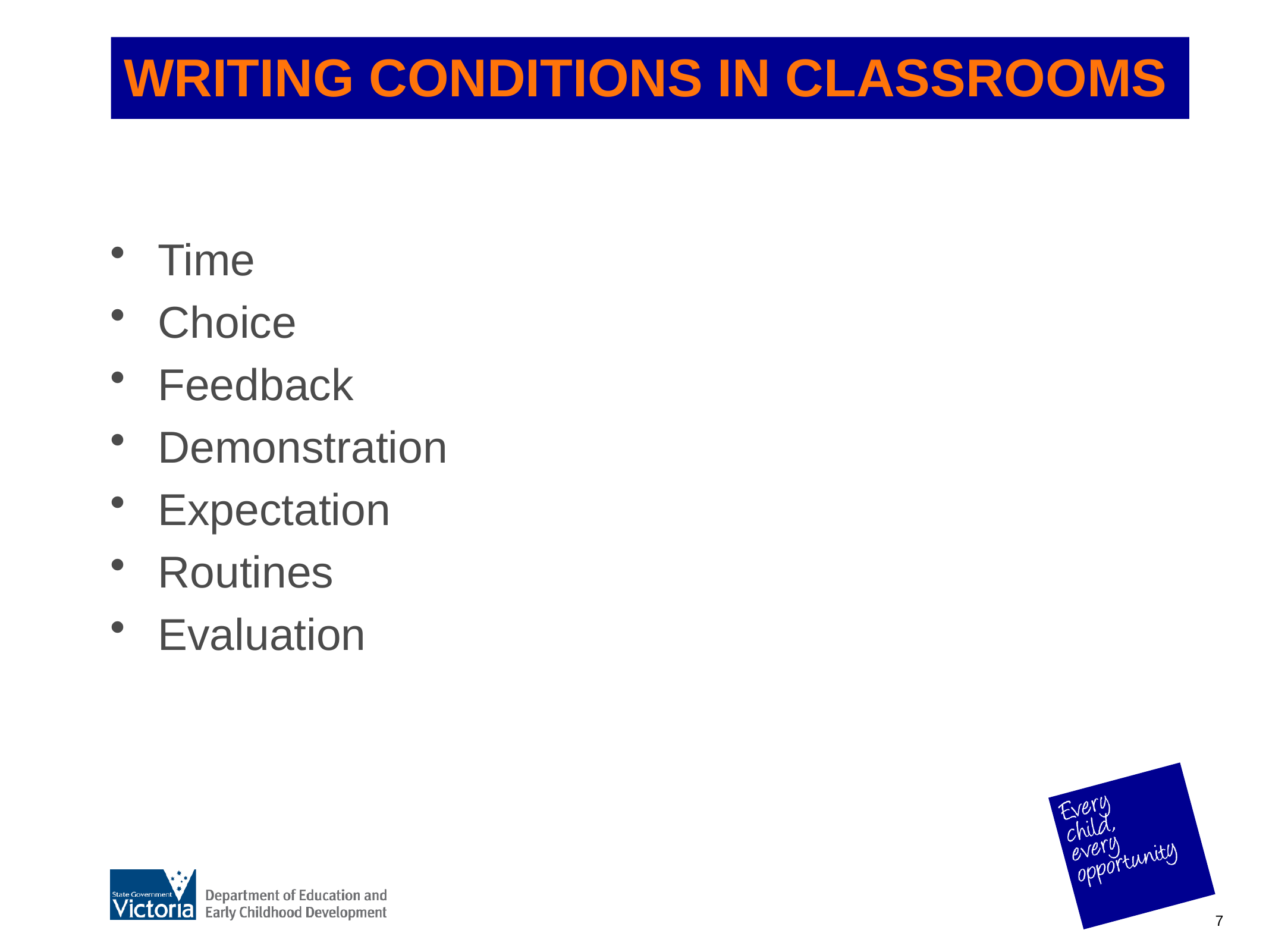

# WRITING CONDITIONS IN CLASSROOMS

Time
Choice
Feedback
Demonstration
Expectation
Routines
Evaluation

7